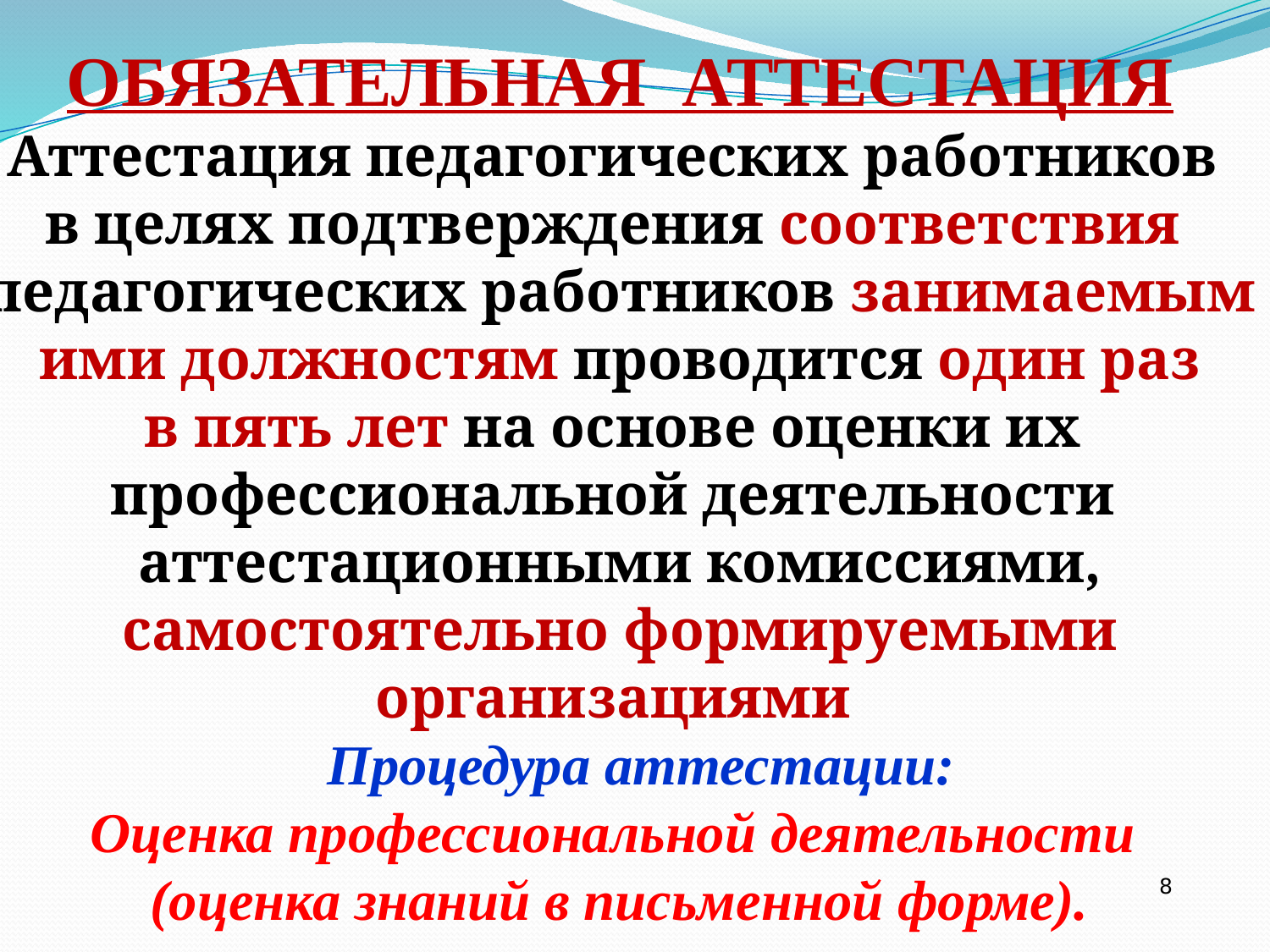

ОБЯЗАТЕЛЬНАЯ  АТТЕСТАЦИЯ
Аттестация педагогических работников
в целях подтверждения соответствия
педагогических работников занимаемым
 ими должностям проводится один раз
в пять лет на основе оценки их
профессиональной деятельности
аттестационными комиссиями,
 самостоятельно формируемыми
организациями
    Процедура аттестации:
Оценка профессиональной деятельности
(оценка знаний в письменной форме).

8